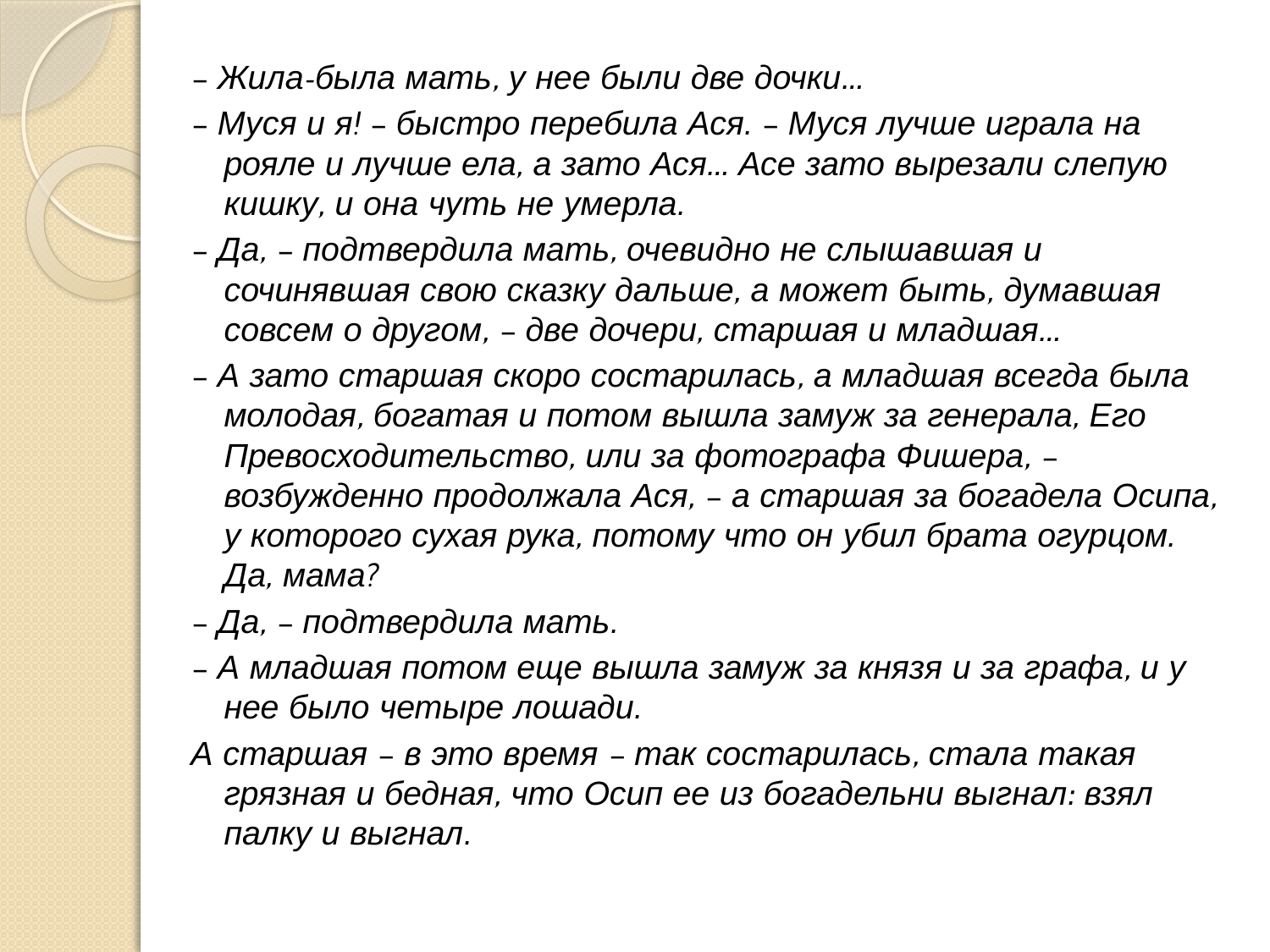

– Жила-была мать, у нее были две дочки…
– Муся и я! – быстро перебила Ася. – Муся лучше играла на рояле и лучше ела, а зато Ася… Асе зато вырезали слепую кишку, и она чуть не умерла.
– Да, – подтвердила мать, очевидно не слышавшая и сочинявшая свою сказку дальше, а может быть, думавшая совсем о другом, – две дочери, старшая и младшая…
– А зато старшая скоро состарилась, а младшая всегда была молодая, богатая и потом вышла замуж за генерала, Его Превосходительство, или за фотографа Фишера, – возбужденно продолжала Ася, – а старшая за богадела Осипа, у которого сухая рука, потому что он убил брата огурцом. Да, мама?
– Да, – подтвердила мать.
– А младшая потом еще вышла замуж за князя и за графа, и у нее было четыре лошади.
А старшая – в это время – так состарилась, стала такая грязная и бедная, что Осип ее из богадельни выгнал: взял палку и выгнал.